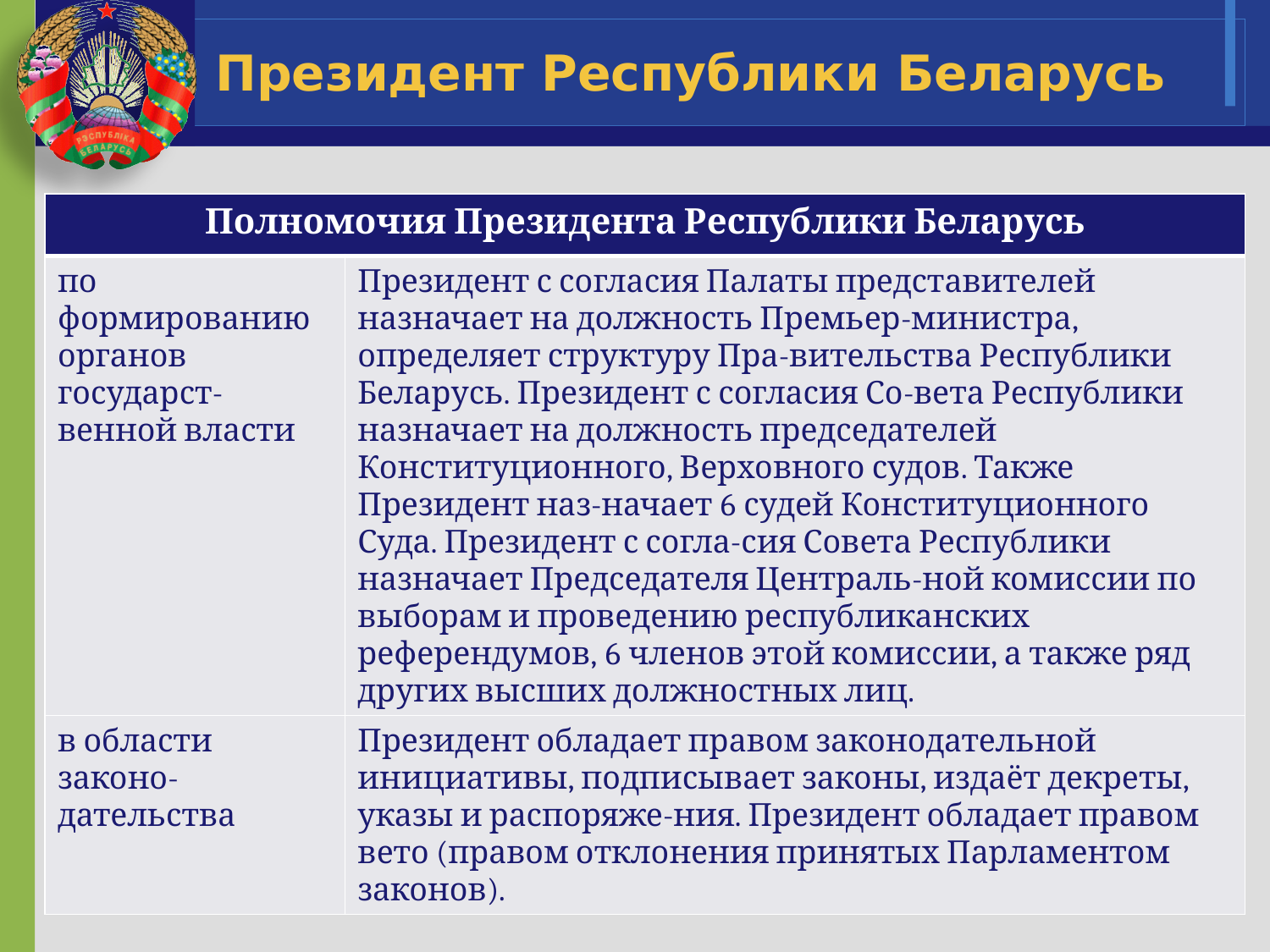

# Президент Республики Беларусь
| Полномочия Президента Республики Беларусь |  |
| --- | --- |
| по формированию органов государст-венной власти | Президент с согласия Палаты представителей назначает на должность Премьер-министра, определяет структуру Пра-вительства Республики Беларусь. Президент с согласия Со-вета Республики назначает на должность председателей Конституционного, Верховного судов. Также Президент наз-начает 6 судей Конституционного Суда. Президент с согла-сия Совета Республики назначает Председателя Централь-ной комиссии по выборам и проведению республиканских референдумов, 6 членов этой комиссии, а также ряд других высших должностных лиц. |
| в области законо-дательства | Президент обладает правом законодательной инициативы, подписывает законы, издаёт декреты, указы и распоряже-ния. Президент обладает правом вето (правом отклонения принятых Парламентом законов). |